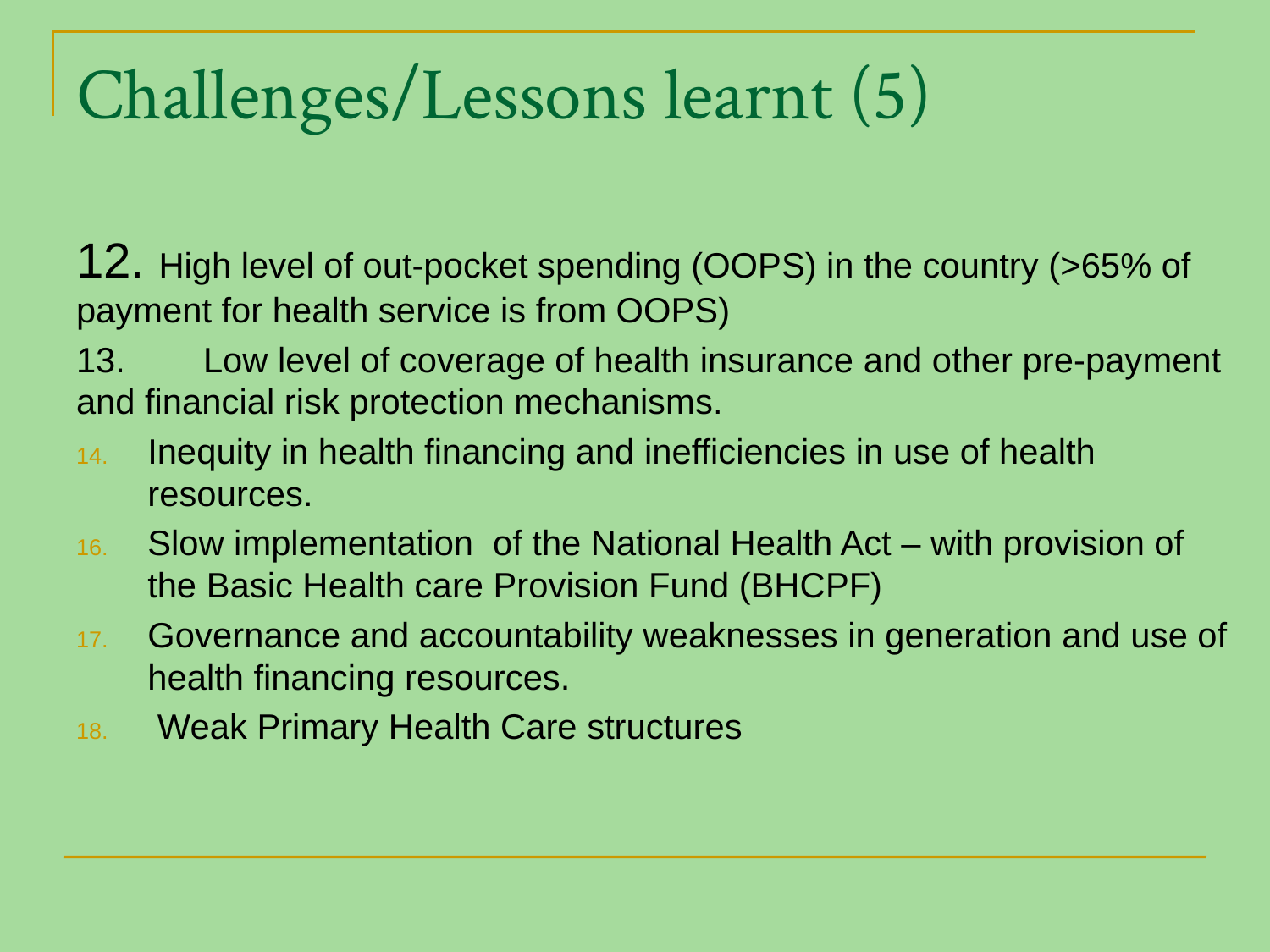

# Challenges/Lessons learnt (5)
12. High level of out-pocket spending (OOPS) in the country (>65% of payment for health service is from OOPS)
13. 	Low level of coverage of health insurance and other pre-payment and financial risk protection mechanisms.
Inequity in health financing and inefficiencies in use of health resources.
Slow implementation  of the National Health Act – with provision of the Basic Health care Provision Fund (BHCPF)
Governance and accountability weaknesses in generation and use of health financing resources.
 Weak Primary Health Care structures